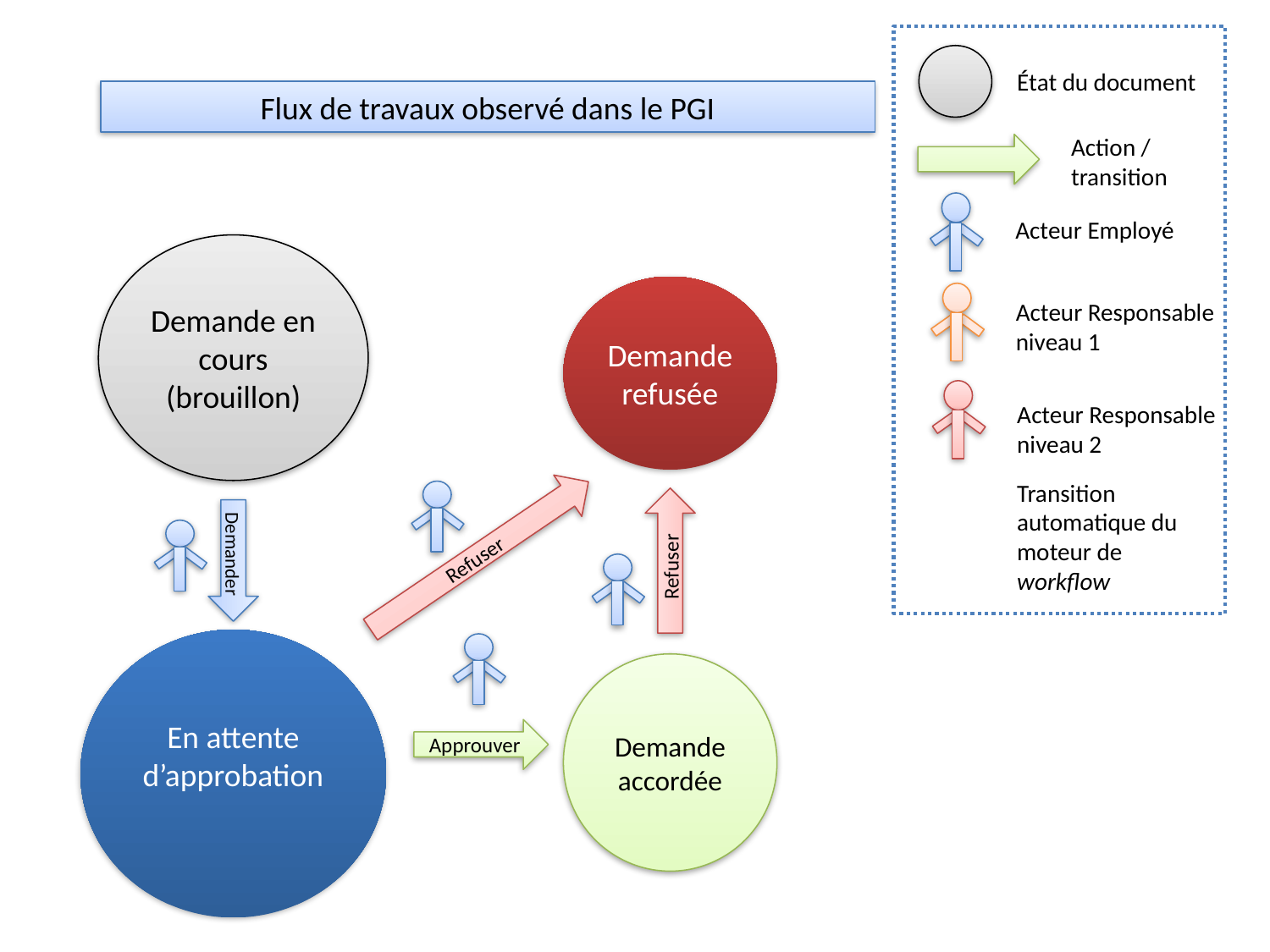

État du document
Flux de travaux observé dans le PGI
Action /
transition

Acteur Employé
Demande en cours
(brouillon)
Demande refusée

Acteur Responsable
niveau 1

Acteur Responsable
niveau 2
Transition automatique du moteur de workflow

Refuser
Refuser
Demander

En attente d’approbation

Demande accordée
Approuver